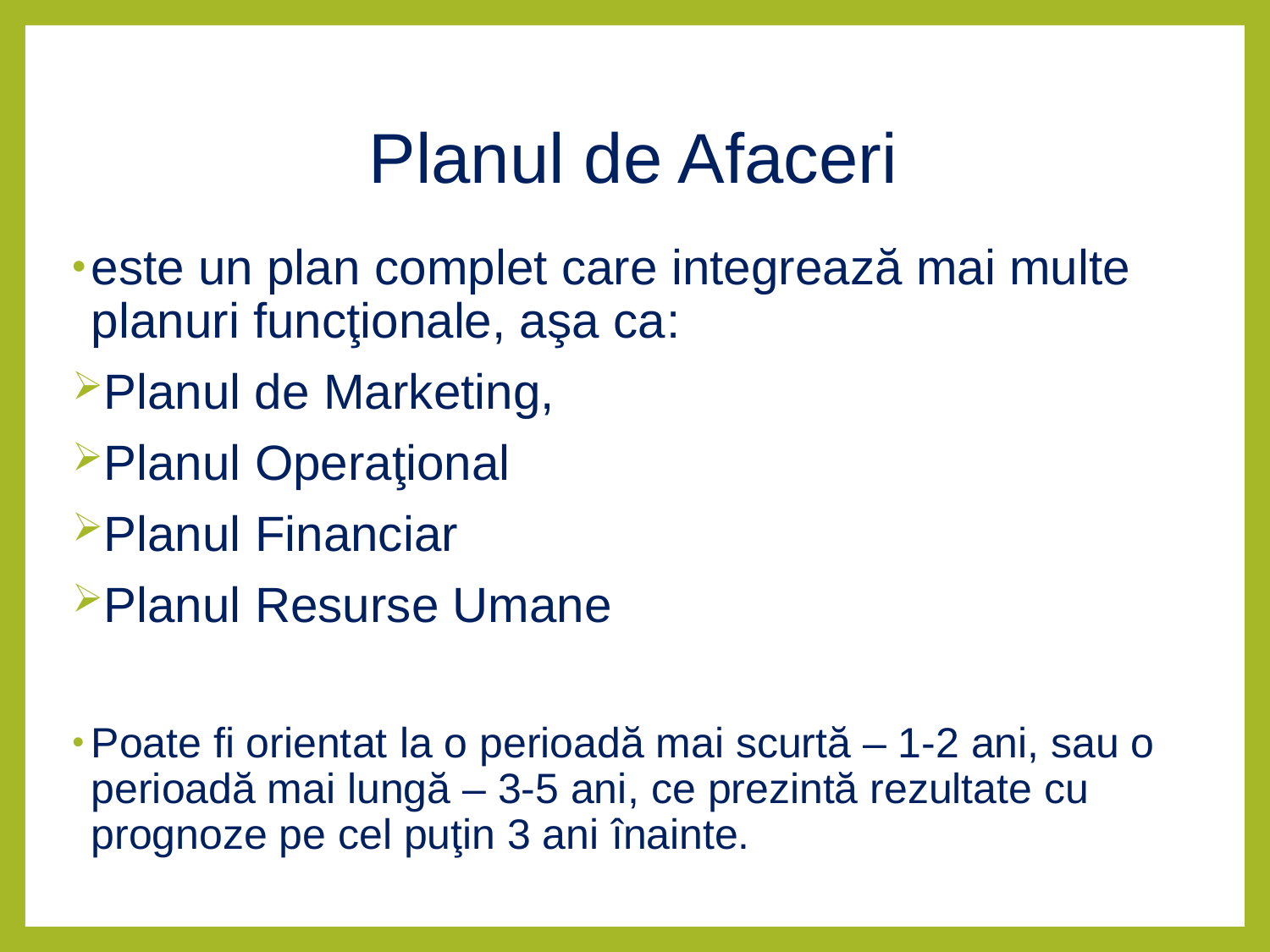

# Planul de Afaceri
este un plan complet care integrează mai multe planuri funcţionale, aşa ca:
Planul de Marketing,
Planul Operaţional
Planul Financiar
Planul Resurse Umane

Poate fi orientat la o perioadă mai scurtă – 1-2 ani, sau o perioadă mai lungă – 3-5 ani, ce prezintă rezultate cu prognoze pe cel puţin 3 ani înainte.